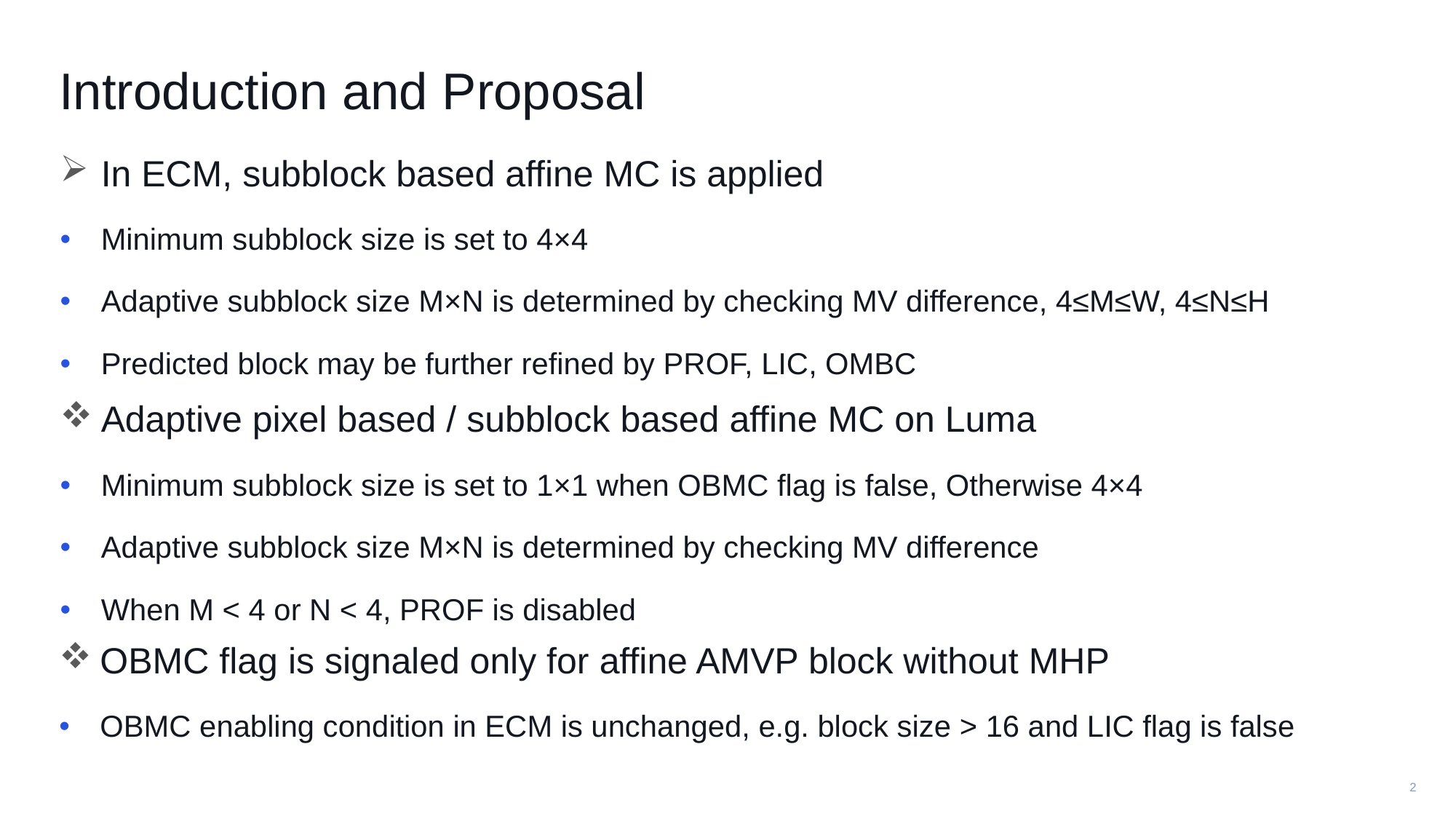

# Introduction and Proposal
In ECM, subblock based affine MC is applied
Minimum subblock size is set to 4×4
Adaptive subblock size M×N is determined by checking MV difference, 4≤M≤W, 4≤N≤H
Predicted block may be further refined by PROF, LIC, OMBC
Adaptive pixel based / subblock based affine MC on Luma
Minimum subblock size is set to 1×1 when OBMC flag is false, Otherwise 4×4
Adaptive subblock size M×N is determined by checking MV difference
When M < 4 or N < 4, PROF is disabled
OBMC flag is signaled only for affine AMVP block without MHP
OBMC enabling condition in ECM is unchanged, e.g. block size > 16 and LIC flag is false